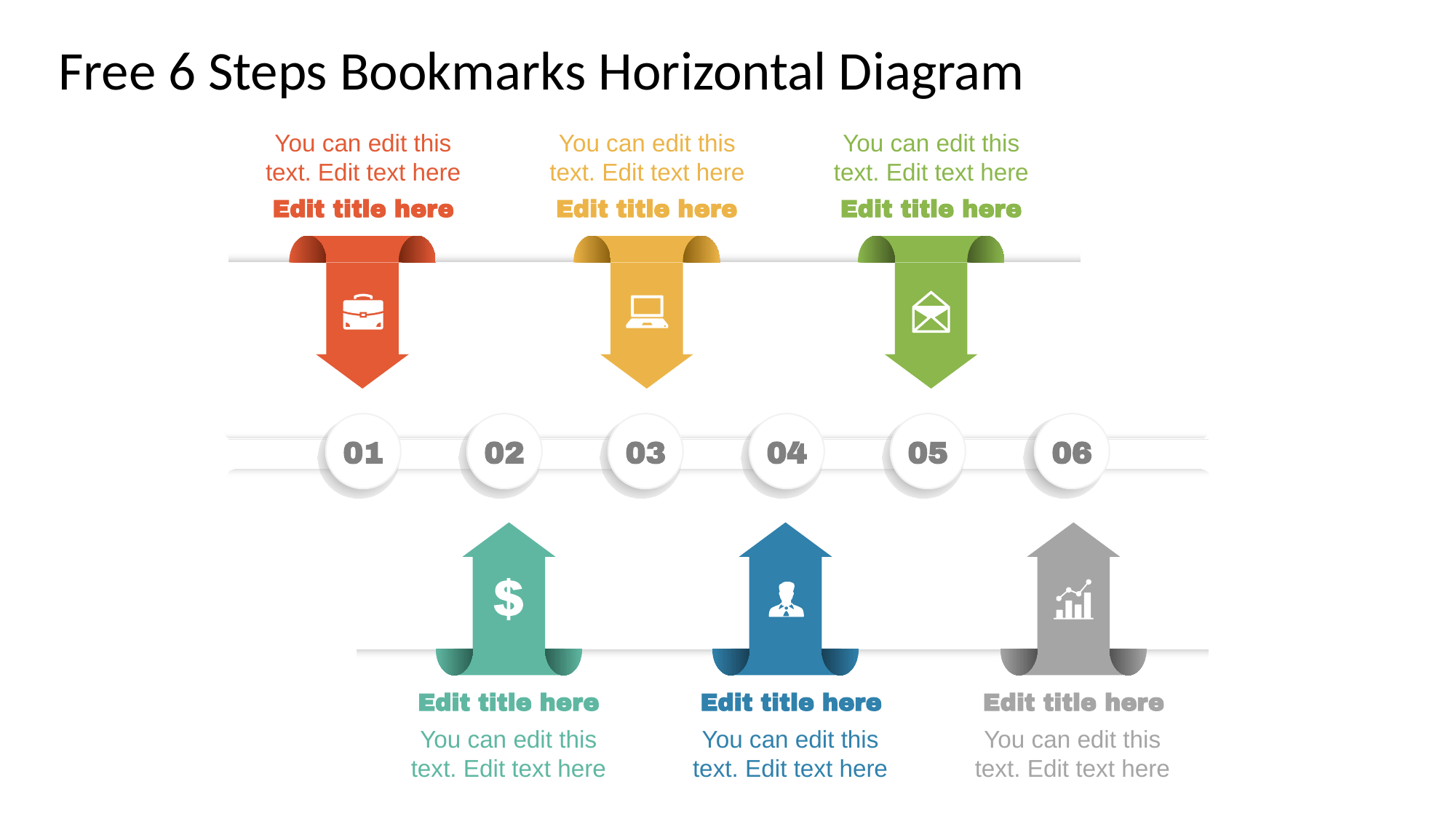

# Free 6 Steps Bookmarks Horizontal Diagram
You can edit this text. Edit text here
You can edit this text. Edit text here
You can edit this text. Edit text here
Edit title here
Edit title here
Edit title here

01

02

03

04

05

06

Edit title here
Edit title here
Edit title here
You can edit this text. Edit text here
You can edit this text. Edit text here
You can edit this text. Edit text here